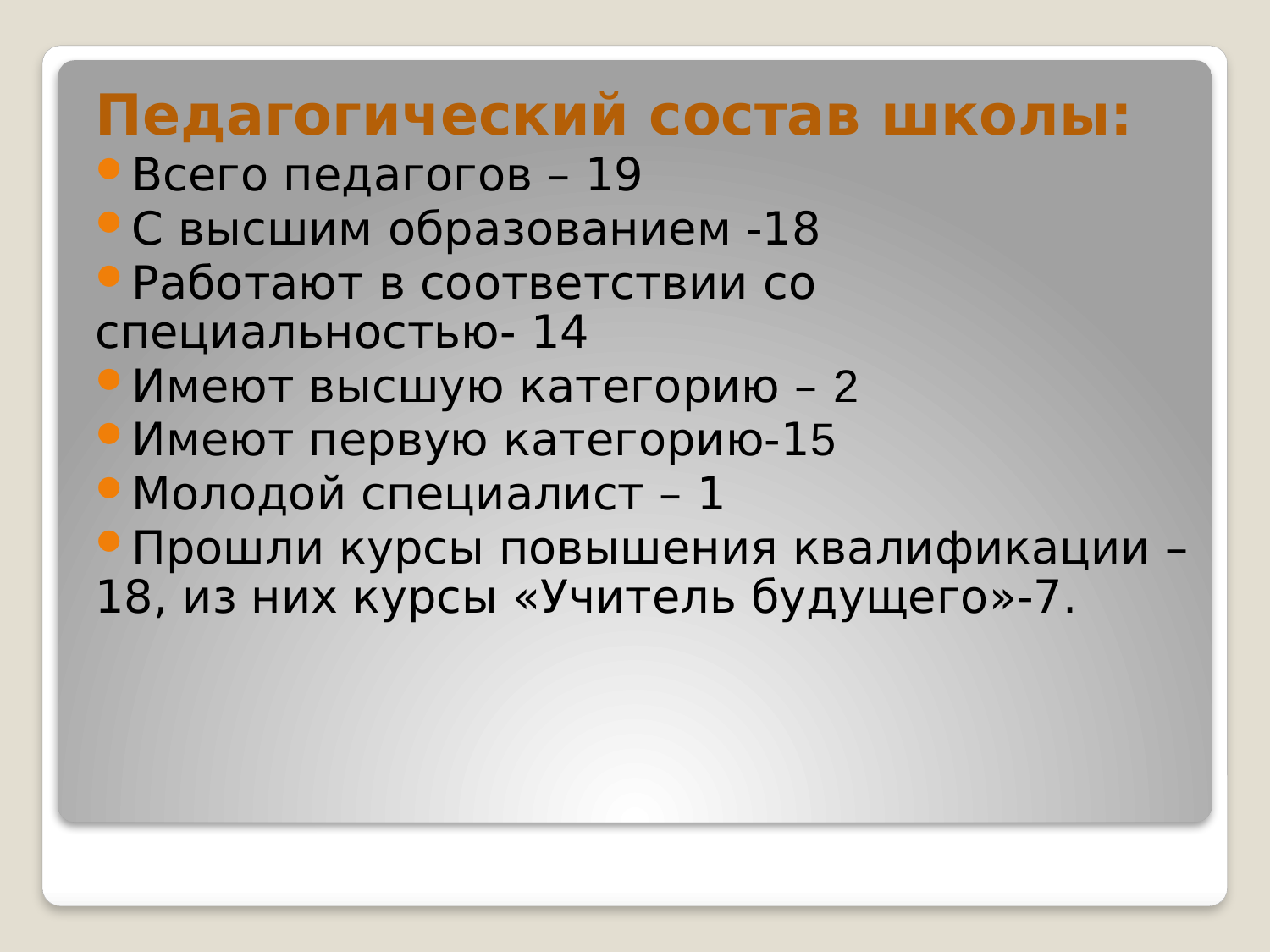

Педагогический состав школы:
Всего педагогов – 19
С высшим образованием -18
Работают в соответствии со специальностью- 14
Имеют высшую категорию – 2
Имеют первую категорию-15
Молодой специалист – 1
Прошли курсы повышения квалификации – 18, из них курсы «Учитель будущего»-7.